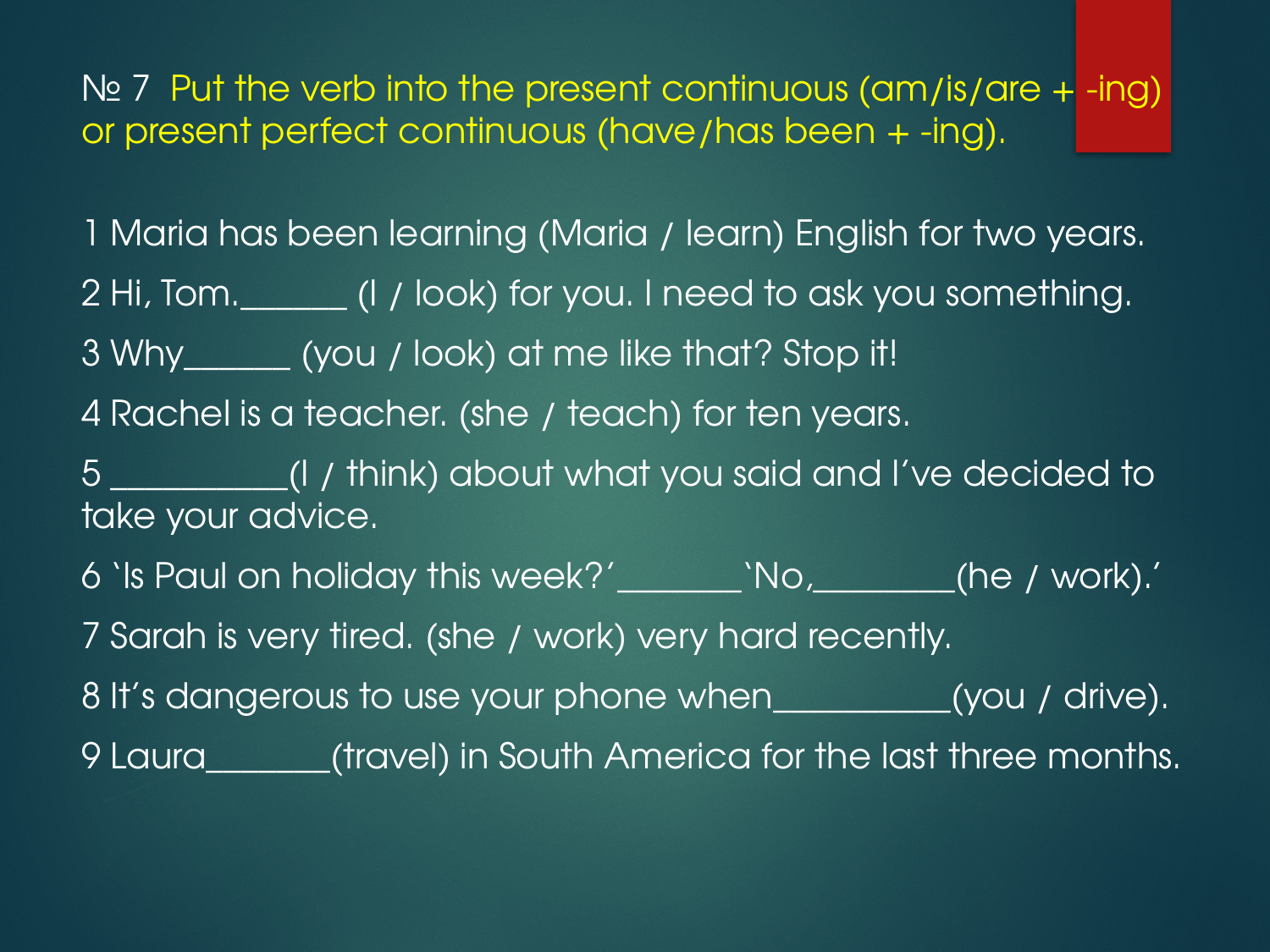

№ 7  Put the verb into the present continuous (am/is/are + -ing) or present perfect continuous (have/has been + -ing).
1 Maria has been learning (Maria / learn) English for two years.
2 Hi, Tom.______ (I / look) for you. I need to ask you something.
3 Why______ (you / look) at me like that? Stop it!
4 Rachel is a teacher. (she / teach) for ten years.
5 __________(I / think) about what you said and I’ve decided to take your advice.
6 ‘Is Paul on holiday this week?’_______‘No,________(he / work).’
7 Sarah is very tired. (she / work) very hard recently.
8 It’s dangerous to use your phone when__________(you / drive).
9 Laura_______(travel) in South America for the last three months.